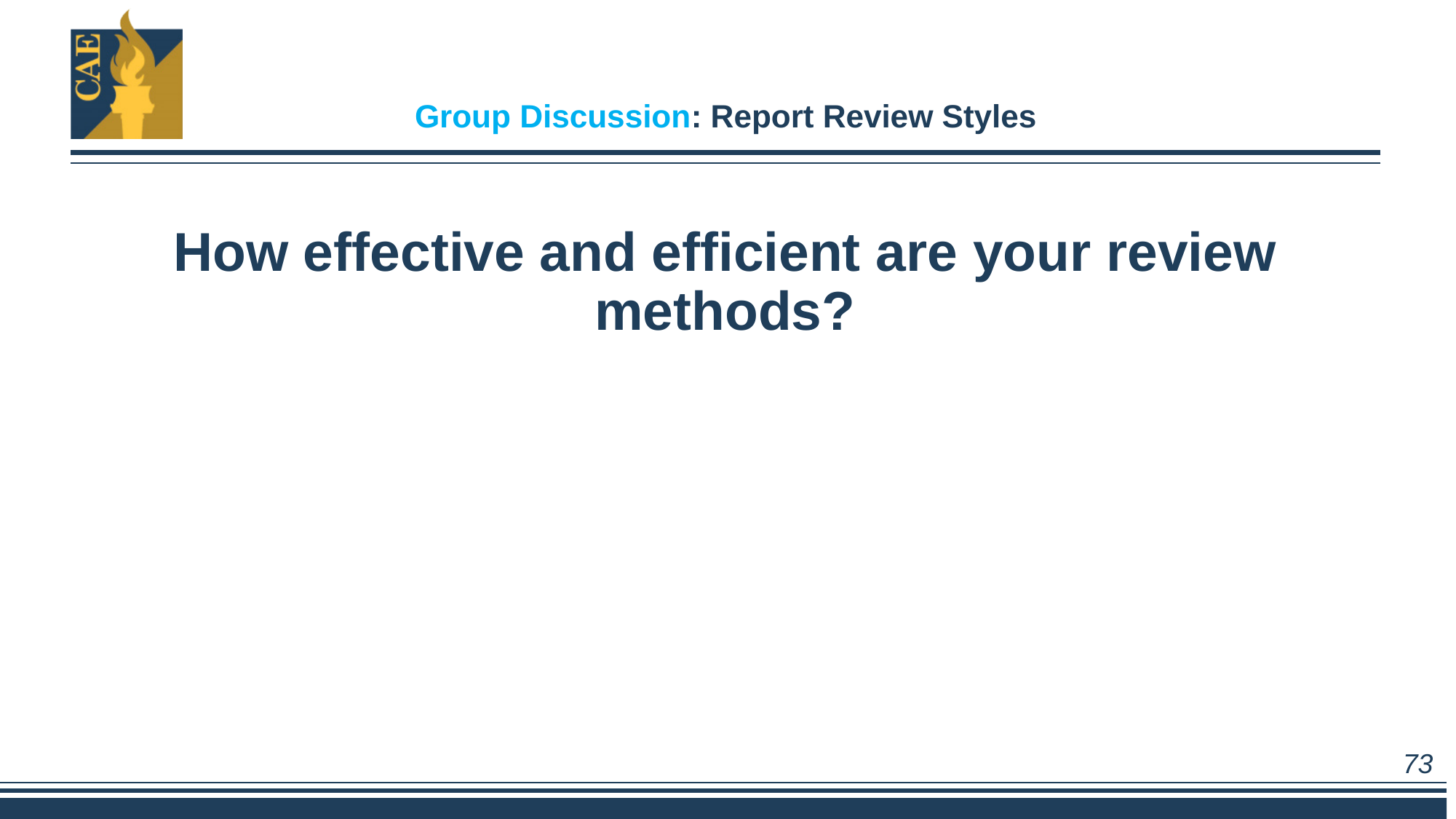

# Group Discussion: Report Review Styles
How effective and efficient are your review methods?
73